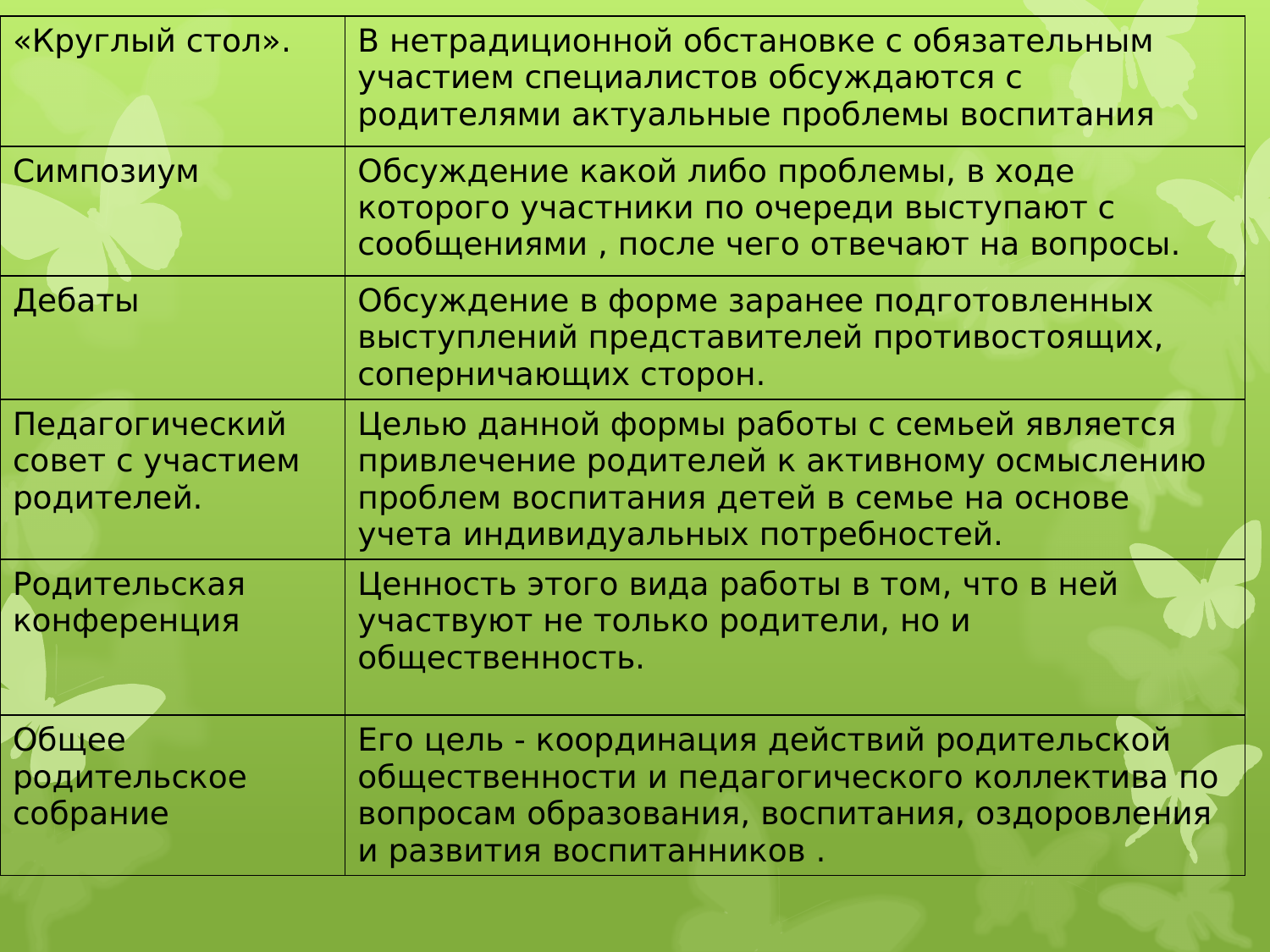

| «Круглый стол». | В нетрадиционной обстановке с обязательным участием специалистов обсуждаются с родителями актуальные проблемы воспитания |
| --- | --- |
| Симпозиум | Обсуждение какой либо проблемы, в ходе которого участники по очереди выступают с сообщениями , после чего отвечают на вопросы. |
| Дебаты | Обсуждение в форме заранее подготовленных выступлений представителей противостоящих, соперничающих сторон. |
| Педагогический совет с участием родителей. | Целью данной формы работы с семьей является привлечение родителей к активному осмыслению проблем воспитания детей в семье на основе учета индивидуальных потребностей. |
| Родительская конференция | Ценность этого вида работы в том, что в ней участвуют не только родители, но и общественность. |
| Общее родительское собрание | Его цель - координация действий родительской общественности и педагогического коллектива по вопросам образования, воспитания, оздоровления и развития воспитанников . |